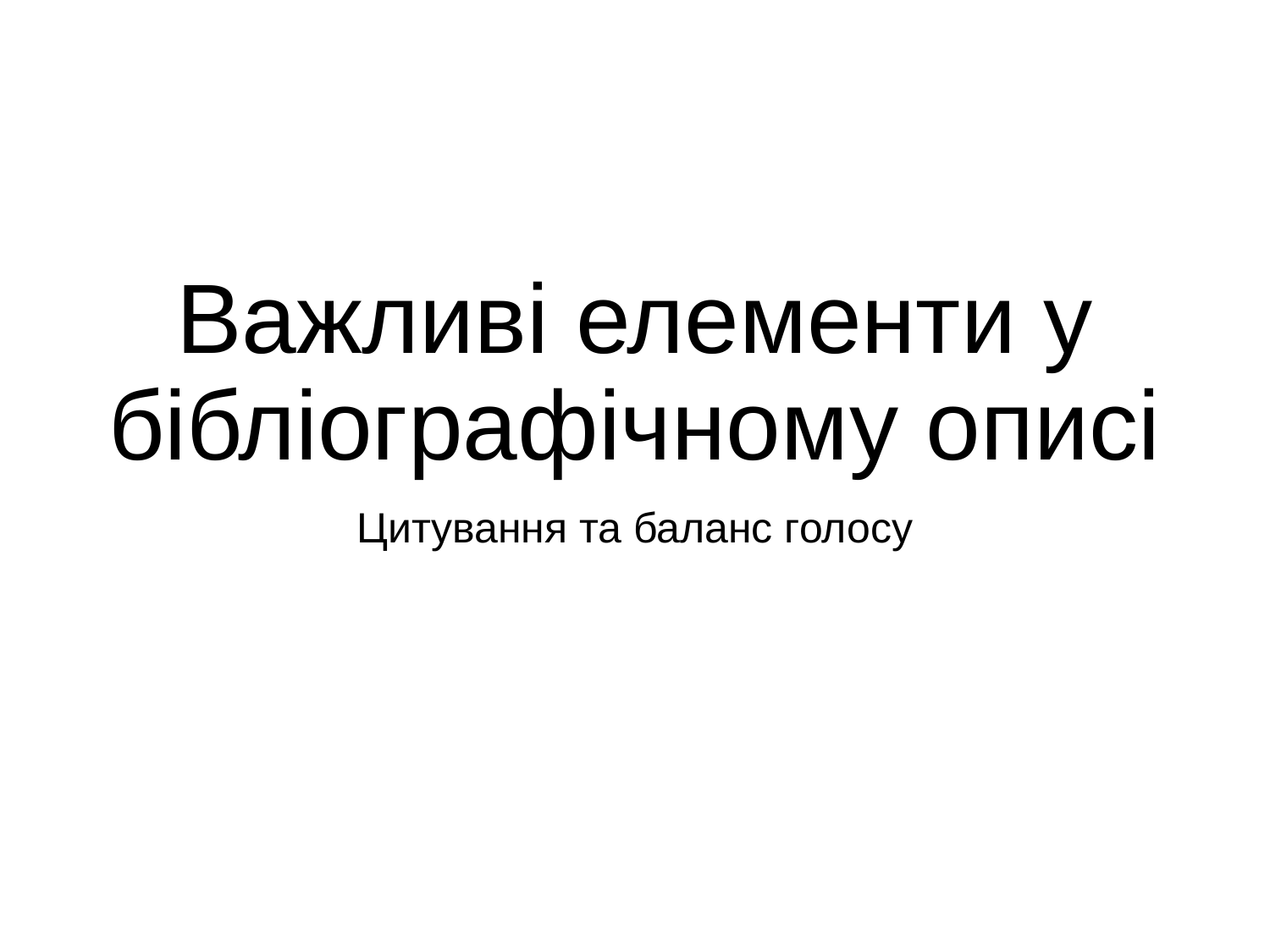

# Важливі елементи у бібліографічному описі
Цитування та баланс голосу